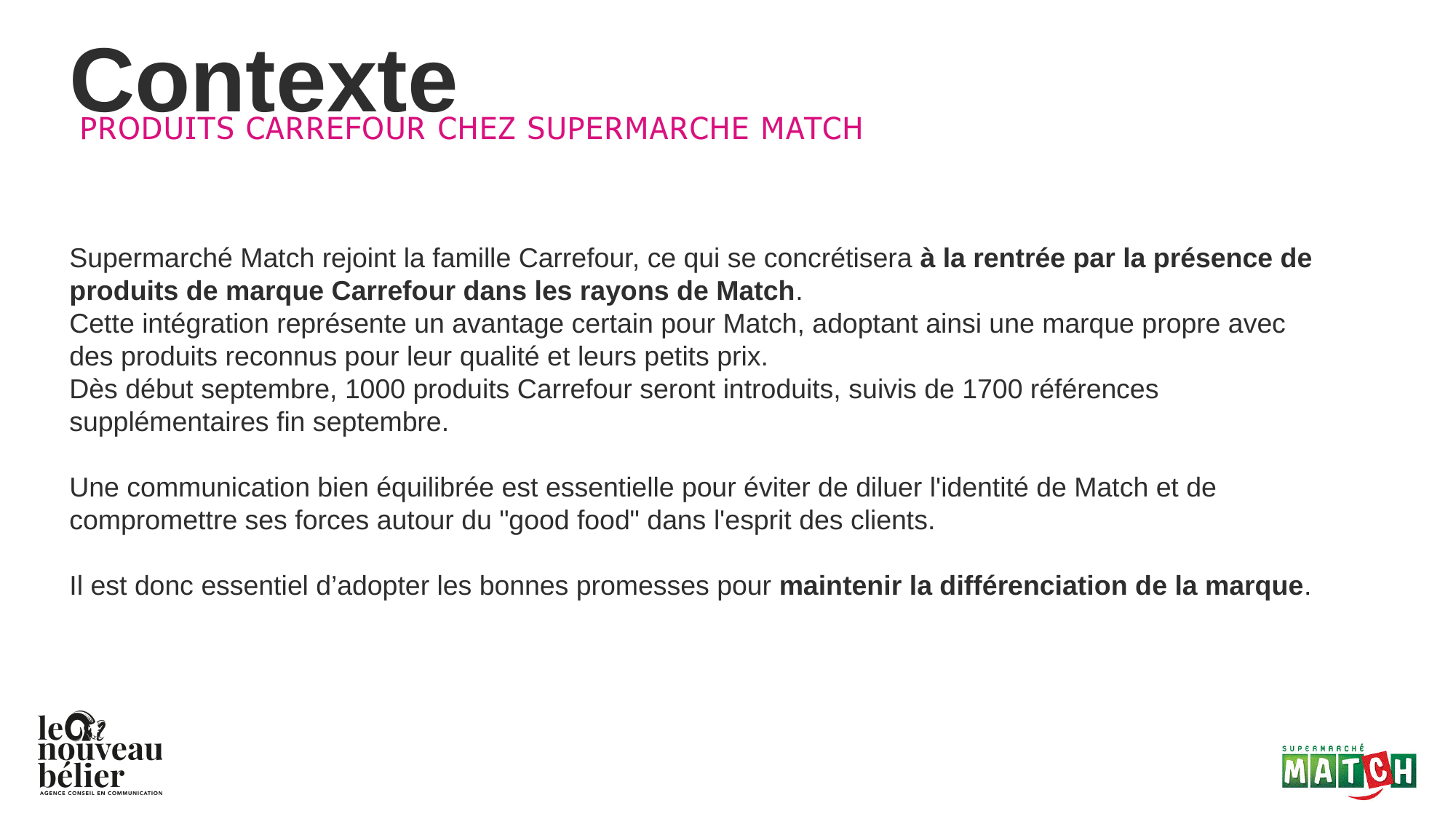

Contexte

PRODUITS CARREFOUR CHEZ SUPERMARCHE MATCH
#
Supermarché Match rejoint la famille Carrefour, ce qui se concrétisera à la rentrée par la présence de produits de marque Carrefour dans les rayons de Match.
Cette intégration représente un avantage certain pour Match, adoptant ainsi une marque propre avec des produits reconnus pour leur qualité et leurs petits prix.
Dès début septembre, 1000 produits Carrefour seront introduits, suivis de 1700 références supplémentaires fin septembre.
Une communication bien équilibrée est essentielle pour éviter de diluer l'identité de Match et de compromettre ses forces autour du "good food" dans l'esprit des clients.
Il est donc essentiel d’adopter les bonnes promesses pour maintenir la différenciation de la marque.